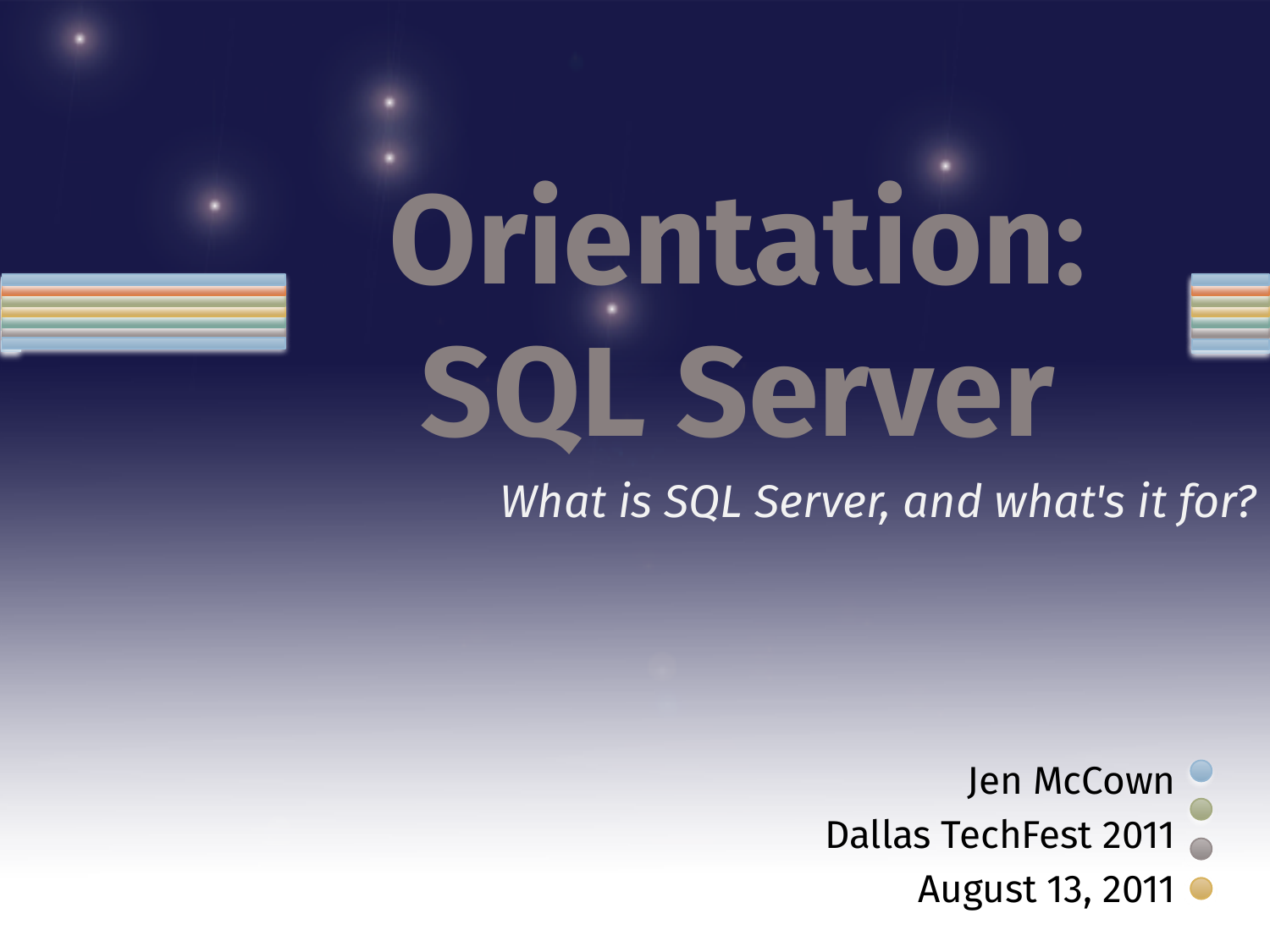

# Orientation: SQL Server
What is SQL Server, and what's it for?
Jen McCown
Dallas TechFest 2011
August 13, 2011